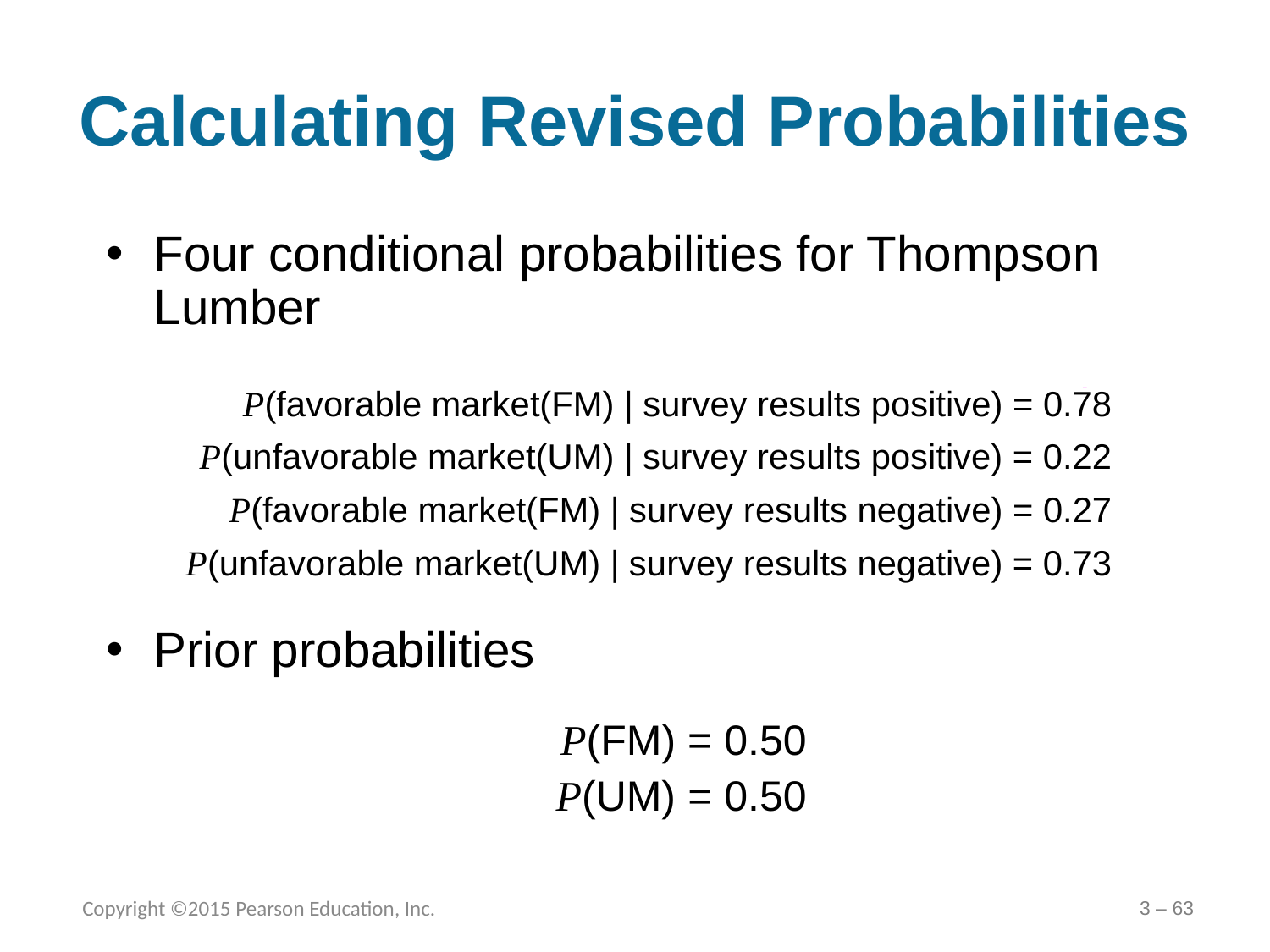

# Calculating Revised Probabilities
Four conditional probabilities for Thompson Lumber
P(favorable market(FM) | survey results positive) = 0.78
P(unfavorable market(UM) | survey results positive) = 0.22
P(favorable market(FM) | survey results negative) = 0.27
P(unfavorable market(UM) | survey results negative) = 0.73

Prior probabilities
P(FM) = 0.50
P(UM) = 0.50
Copyright ©2015 Pearson Education, Inc.
3 – 63